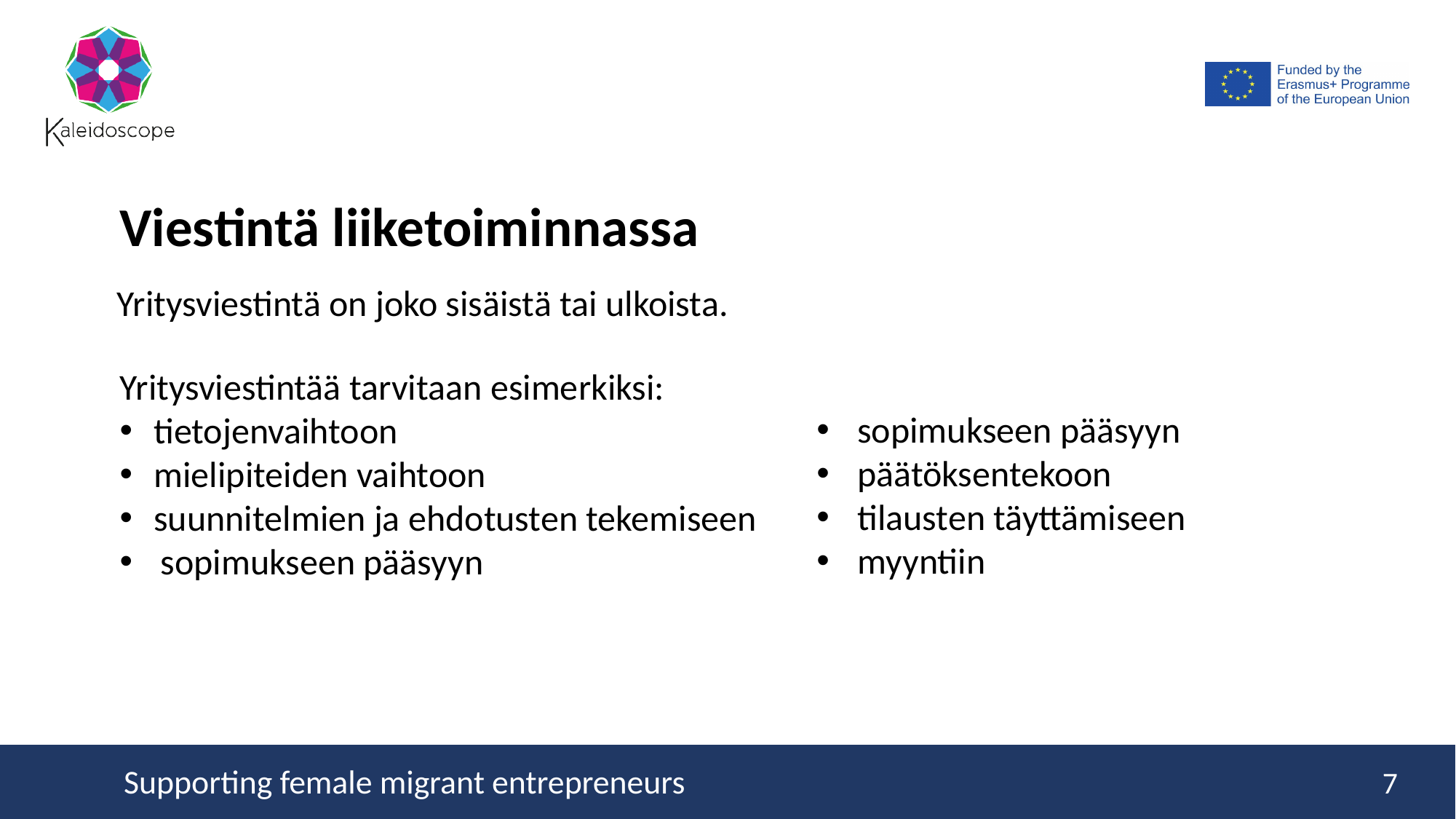

Viestintä liiketoiminnassa
Yritysviestintä on joko sisäistä tai ulkoista.
Yritysviestintää tarvitaan esimerkiksi:
tietojenvaihtoon
mielipiteiden vaihtoon
suunnitelmien ja ehdotusten tekemiseen
sopimukseen pääsyyn
sopimukseen pääsyyn
päätöksentekoon
tilausten täyttämiseen
myyntiin
7